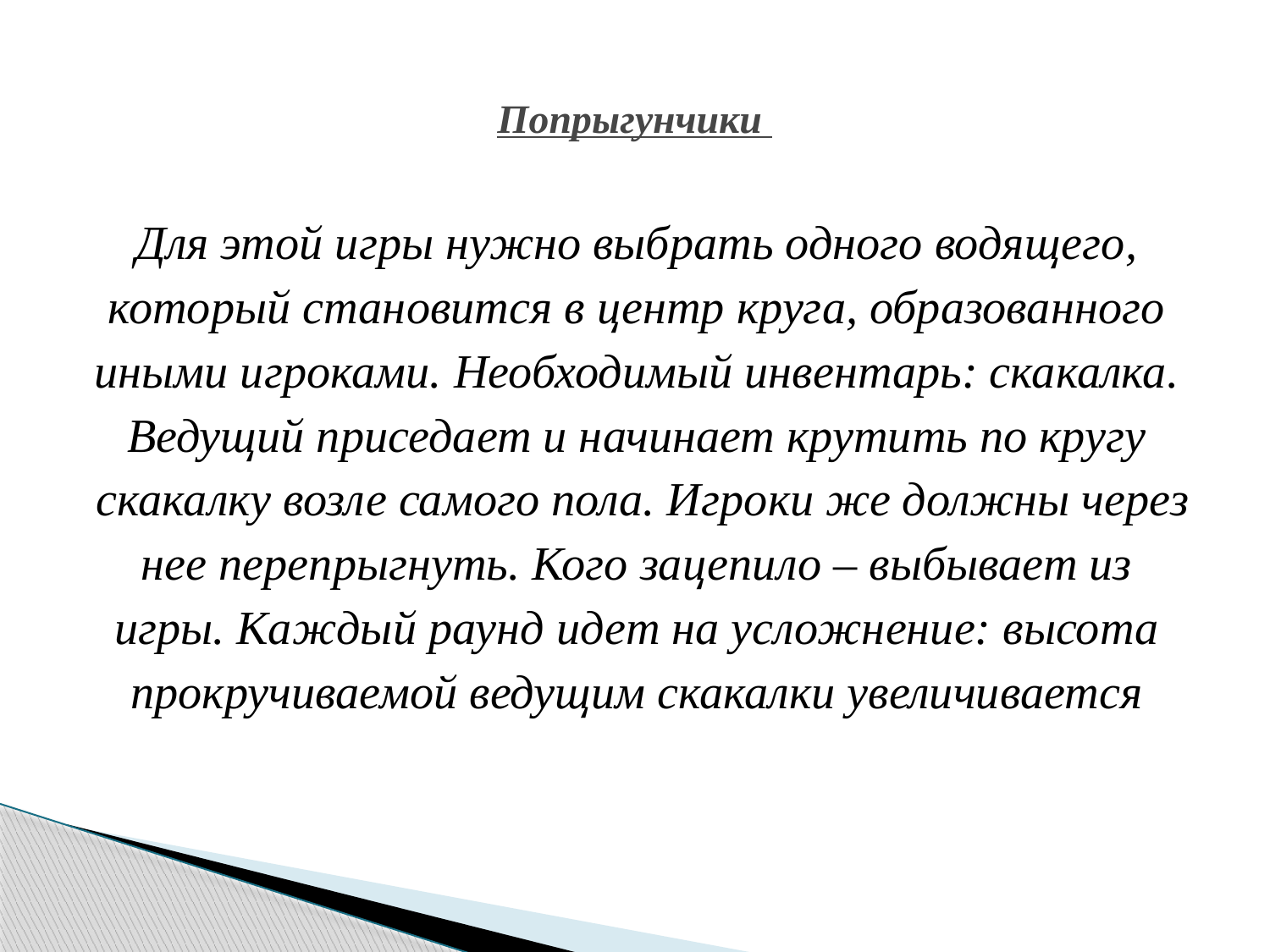

# Попрыгунчики
Для этой игры нужно выбрать одного водящего,
который становится в центр круга, образованного
иными игроками. Необходимый инвентарь: скакалка.
Ведущий приседает и начинает крутить по кругу
скакалку возле самого пола. Игроки же должны через
нее перепрыгнуть. Кого зацепило – выбывает из
игры. Каждый раунд идет на усложнение: высота
прокручиваемой ведущим скакалки увеличивается